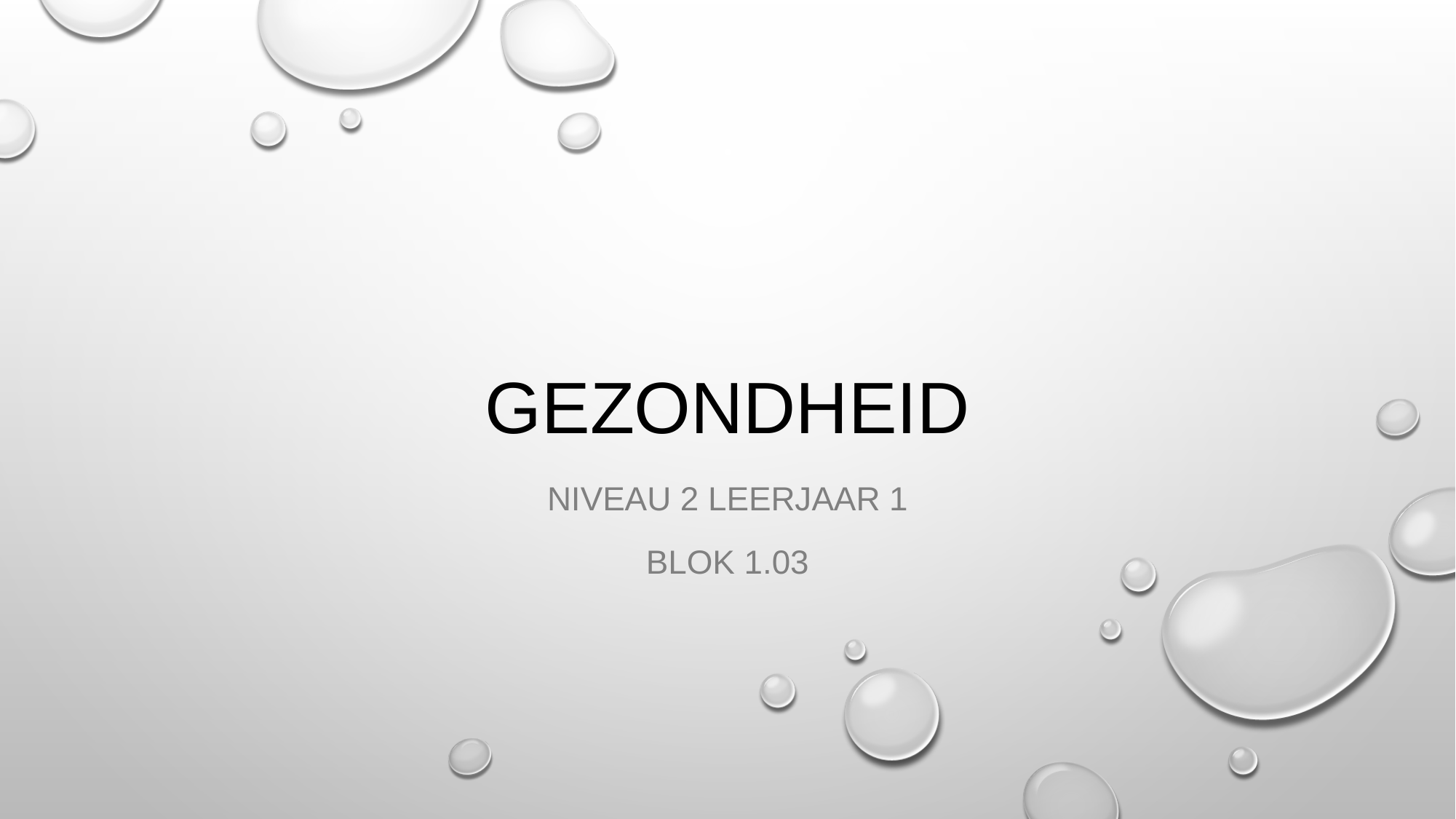

# gezondheid
Niveau 2 leerjaar 1
Blok 1.03